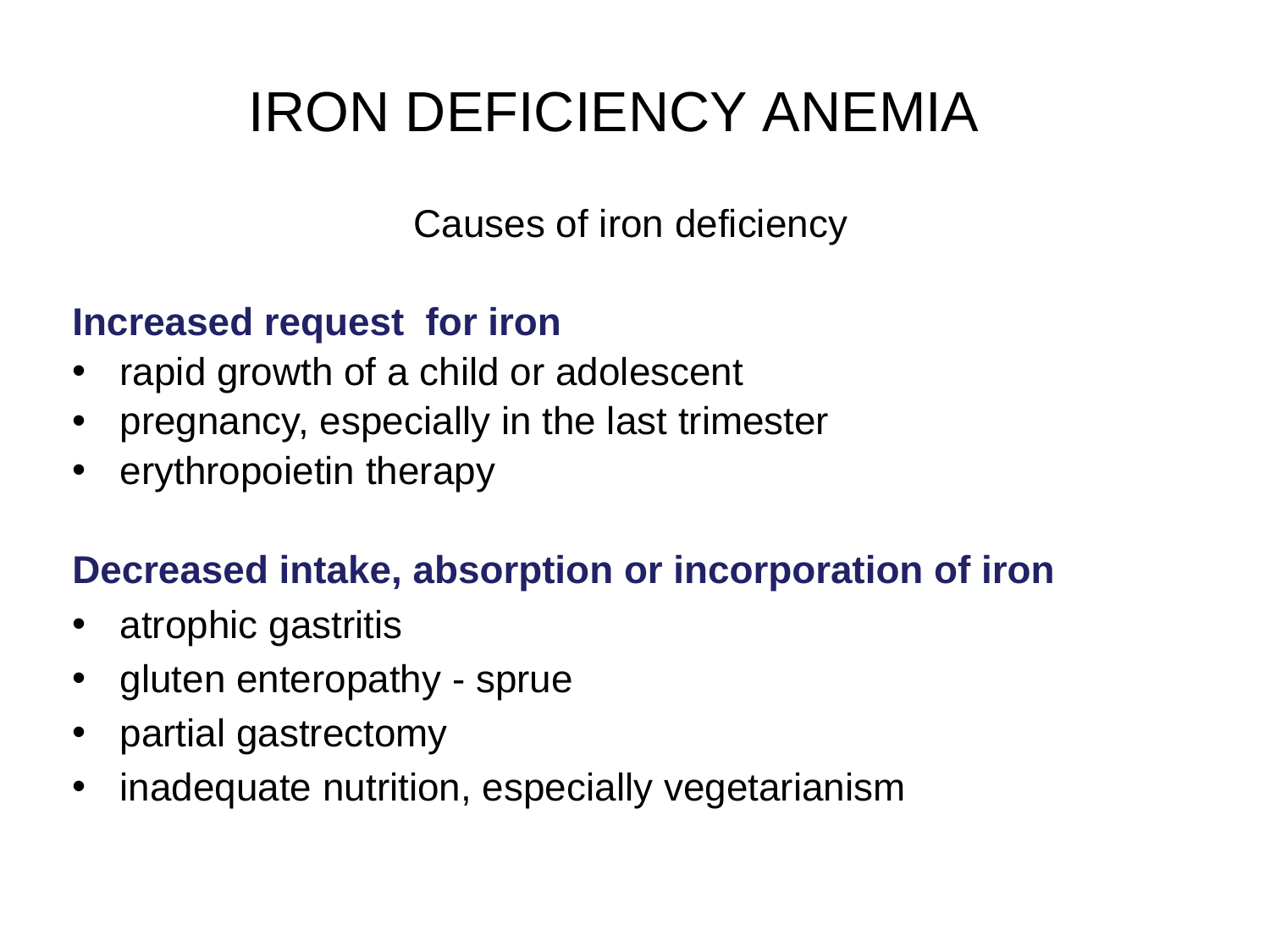

# IRON DEFICIENCY ANEMIA
 Causes of iron deficiency
Increased request  for iron
rapid growth of a child or adolescent
pregnancy, especially in the last trimester
erythropoietin therapy

Decreased intake, absorption or incorporation of iron
atrophic gastritis
gluten enteropathy - sprue
partial gastrectomy
inadequate nutrition, especially vegetarianism